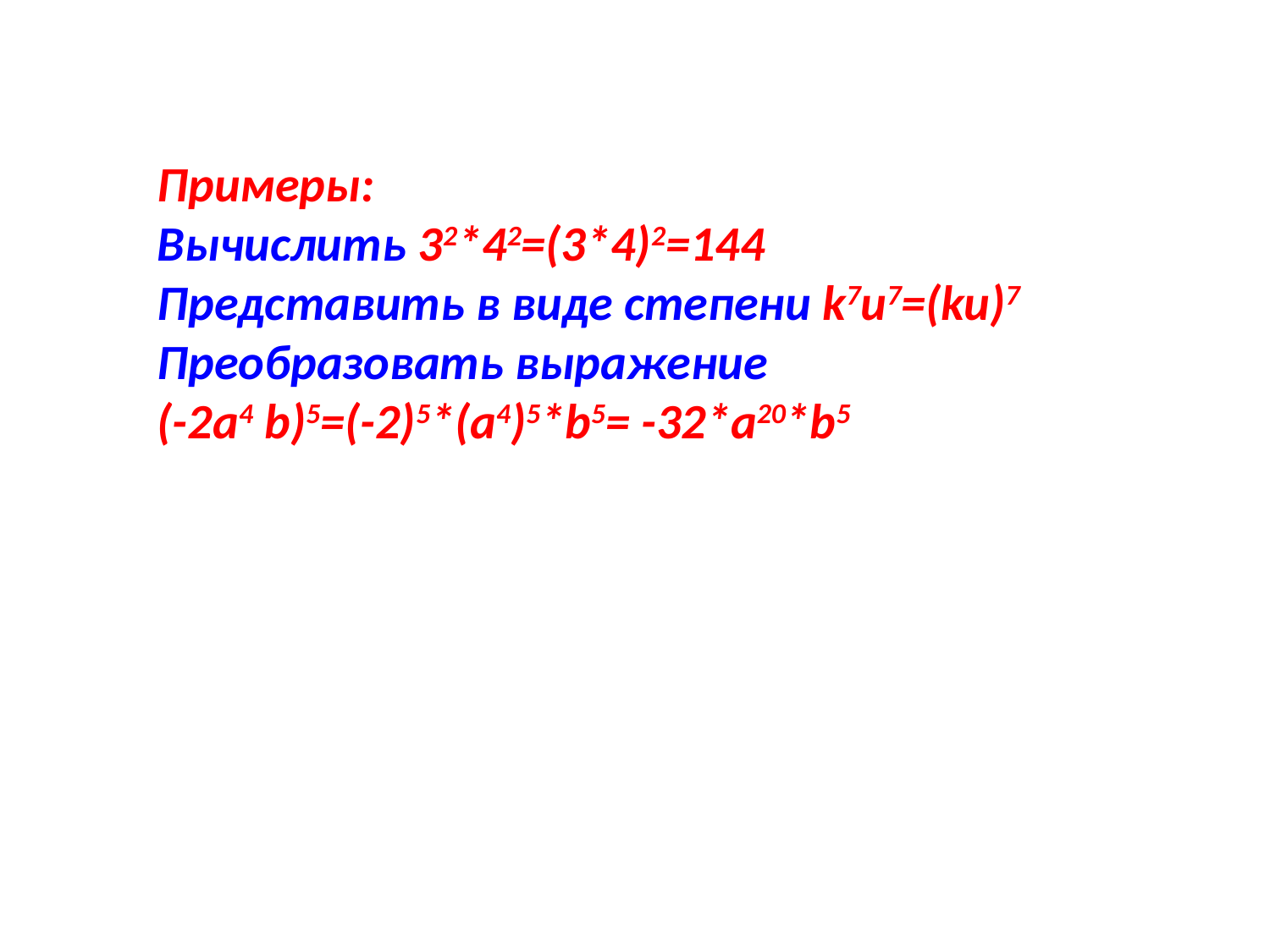

Примеры:
Вычислить 32*42=(3*4)2=144
Представить в виде степени k7u7=(ku)7
Преобразовать выражение
(-2a4 b)5=(-2)5*(a4)5*b5= -32*a20*b5